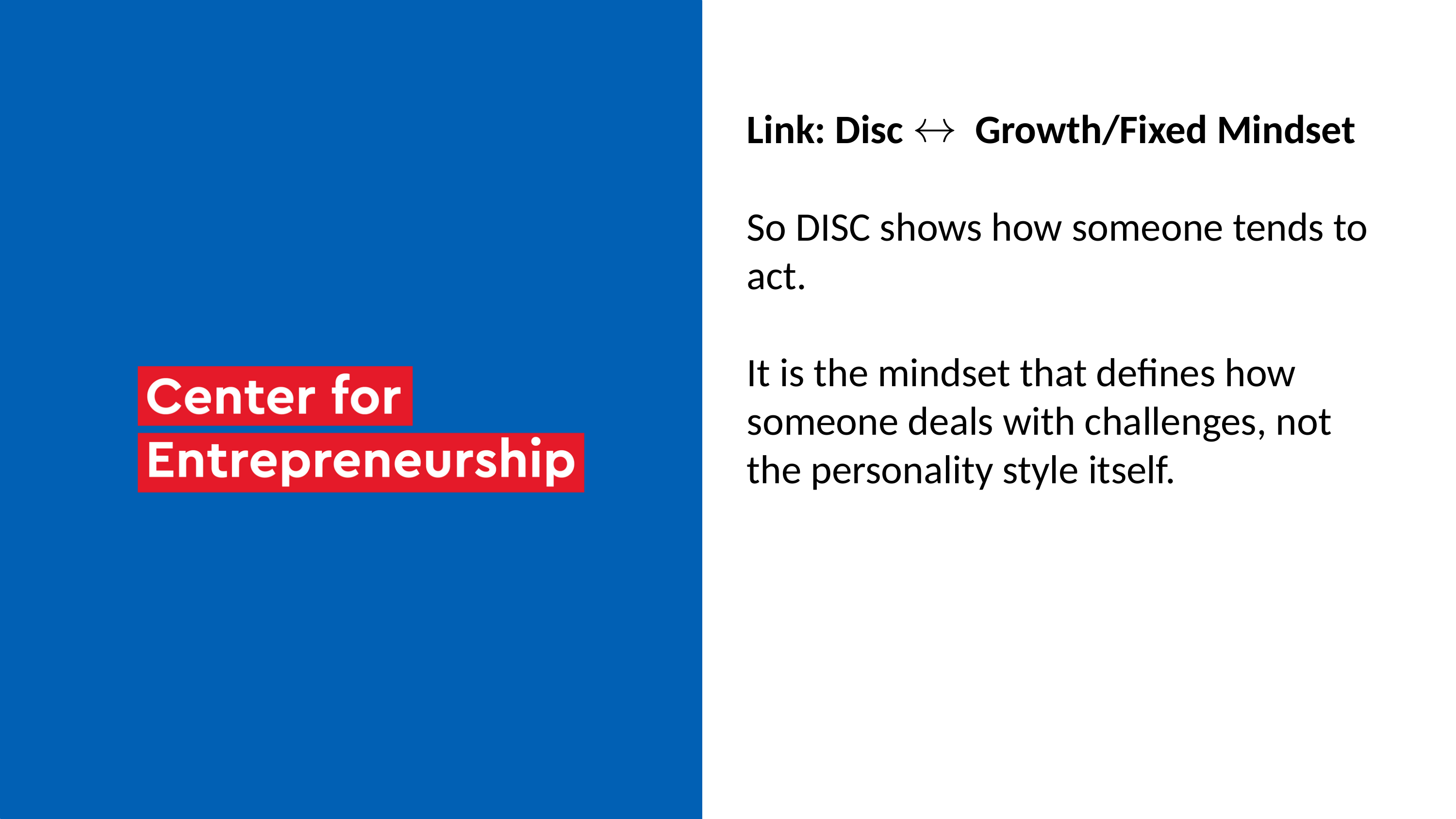

Link: Disc ↔  Growth/Fixed Mindset

So DISC shows how someone tends to act.

It is the mindset that defines how someone deals with challenges, not the personality style itself.